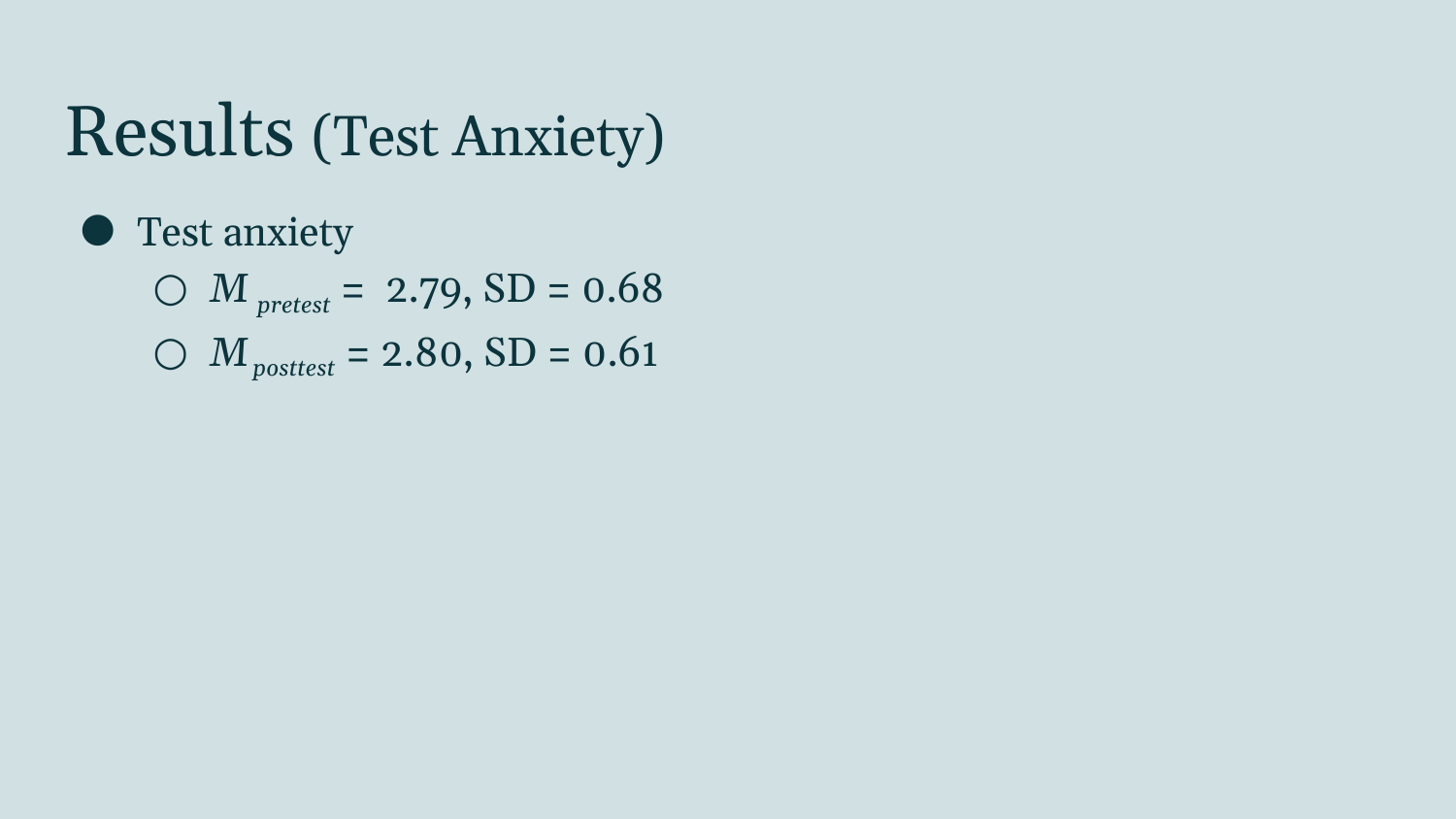

# Results (Test Anxiety)
Test anxiety
M pretest =  2.79, SD = 0.68
M posttest = 2.80, SD = 0.61